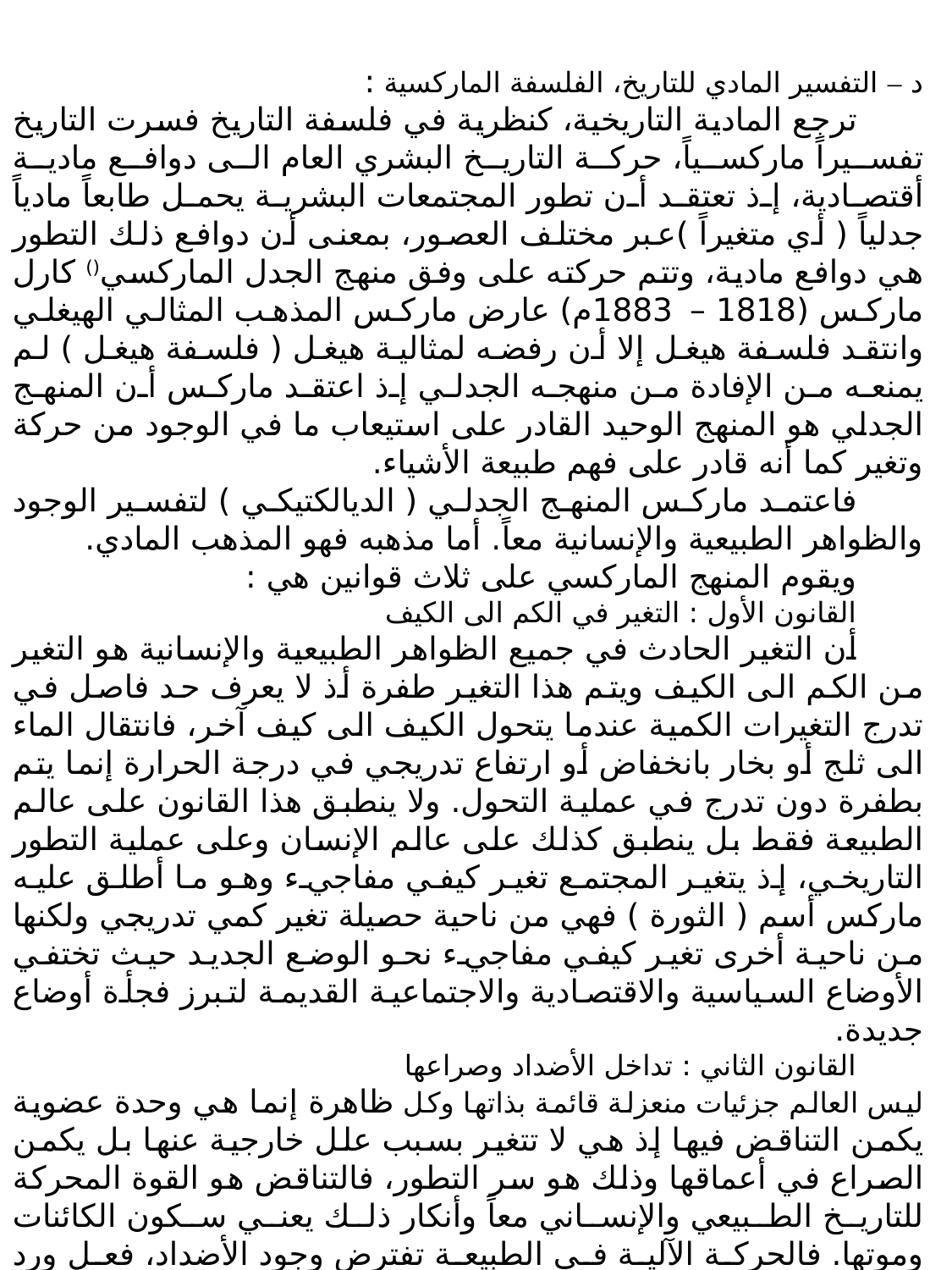

د – التفسير المادي للتاريخ، الفلسفة الماركسية :
ترجع المادية التاريخية، كنظرية في فلسفة التاريخ فسرت التاريخ تفسيراً ماركسياً، حركة التاريخ البشري العام الى دوافع مادية أقتصادية، إذ تعتقد أن تطور المجتمعات البشرية يحمل طابعاً مادياً جدلياً ( أي متغيراً )عبر مختلف العصور، بمعنى أن دوافع ذلك التطور هي دوافع مادية، وتتم حركته على وفق منهج الجدل الماركسي() كارل ماركس (1818 – 1883م) عارض ماركس المذهب المثالي الهيغلي وانتقد فلسفة هيغل إلا أن رفضه لمثالية هيغل ( فلسفة هيغل ) لم يمنعه من الإفادة من منهجه الجدلي إذ اعتقد ماركس أن المنهج الجدلي هو المنهج الوحيد القادر على استيعاب ما في الوجود من حركة وتغير كما أنه قادر على فهم طبيعة الأشياء.
فاعتمد ماركس المنهج الجدلي ( الديالكتيكي ) لتفسير الوجود والظواهر الطبيعية والإنسانية معاً. أما مذهبه فهو المذهب المادي.
ويقوم المنهج الماركسي على ثلاث قوانين هي :
القانون الأول : التغير في الكم الى الكيف
أن التغير الحادث في جميع الظواهر الطبيعية والإنسانية هو التغير من الكم الى الكيف ويتم هذا التغير طفرة أذ لا يعرف حد فاصل في تدرج التغيرات الكمية عندما يتحول الكيف الى كيف آخر، فانتقال الماء الى ثلج أو بخار بانخفاض أو ارتفاع تدريجي في درجة الحرارة إنما يتم بطفرة دون تدرج في عملية التحول. ولا ينطبق هذا القانون على عالم الطبيعة فقط بل ينطبق كذلك على عالم الإنسان وعلى عملية التطور التاريخي، إذ يتغير المجتمع تغير كيفي مفاجيء وهو ما أطلق عليه ماركس أسم ( الثورة ) فهي من ناحية حصيلة تغير كمي تدريجي ولكنها من ناحية أخرى تغير كيفي مفاجيء نحو الوضع الجديد حيث تختفي الأوضاع السياسية والاقتصادية والاجتماعية القديمة لتبرز فجأة أوضاع جديدة.
القانون الثاني : تداخل الأضداد وصراعها
ليس العالم جزئيات منعزلة قائمة بذاتها وكل ظاهرة إنما هي وحدة عضوية يكمن التناقض فيها إذ هي لا تتغير بسبب علل خارجية عنها بل يكمن الصراع في أعماقها وذلك هو سر التطور، فالتناقض هو القوة المحركة للتاريخ الطبيعي والإنساني معاً وأنكار ذلك يعني سكون الكائنات وموتها. فالحركة الآلية في الطبيعة تفترض وجود الأضداد، فعل ورد فعل وفي داخل الذرة ( نوات موجبة والكترون سالب ) فالتناقضات تتعايش مع بعضها كالحياة والموت فهذا القانون هو عبارة عن ( صراع الأضداد ). ()  أنظر : أيضاً ، ص218.